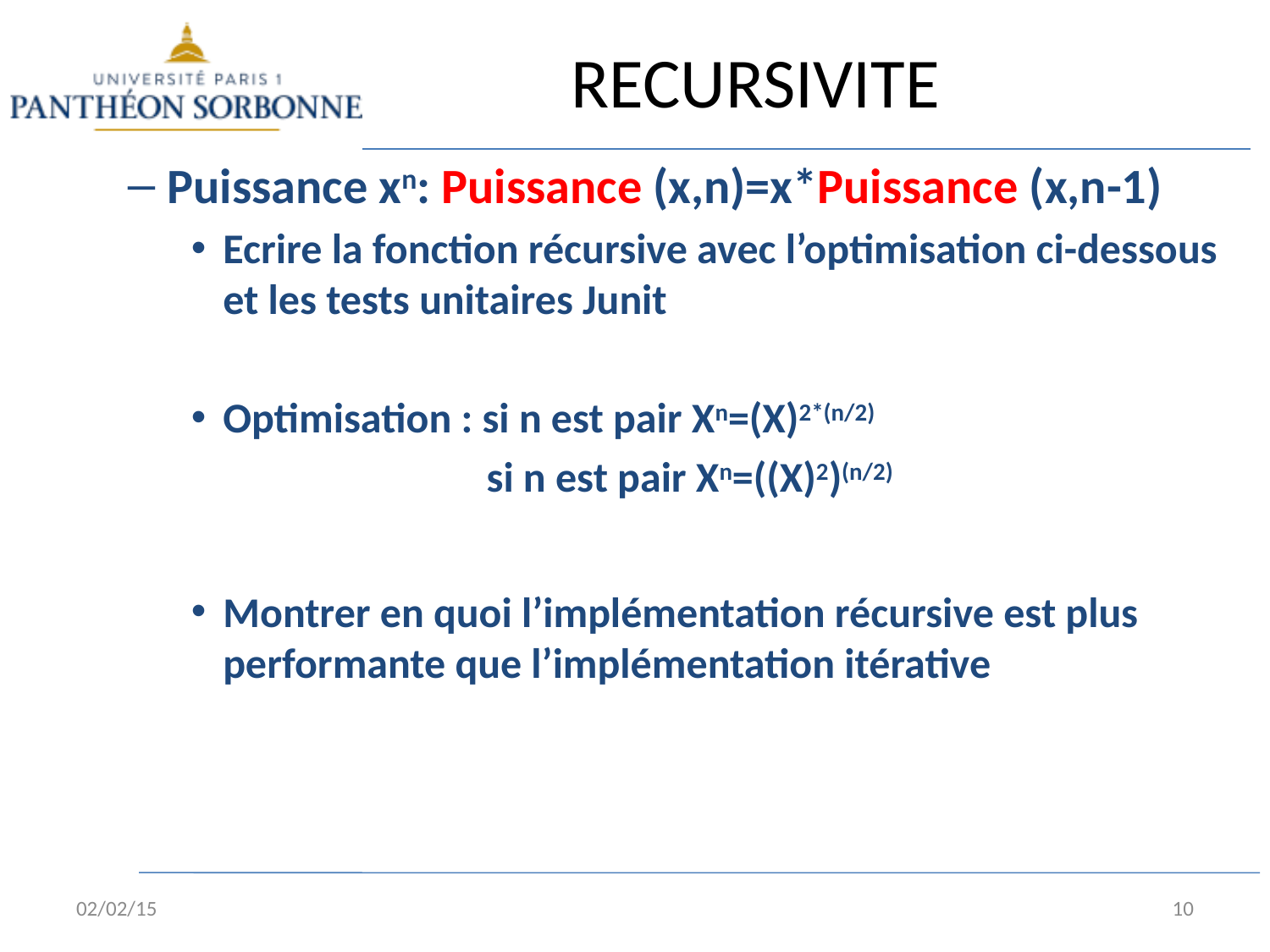

# RECURSIVITE
Puissance xn: Puissance (x,n)=x*Puissance (x,n-1)
Ecrire la fonction récursive avec l’optimisation ci-dessous et les tests unitaires Junit

Optimisation : si n est pair Xn=(X)2*(n/2)
                               si n est pair Xn=((X)2)(n/2)

Montrer en quoi l’implémentation récursive est plus performante que l’implémentation itérative

02/02/15
10